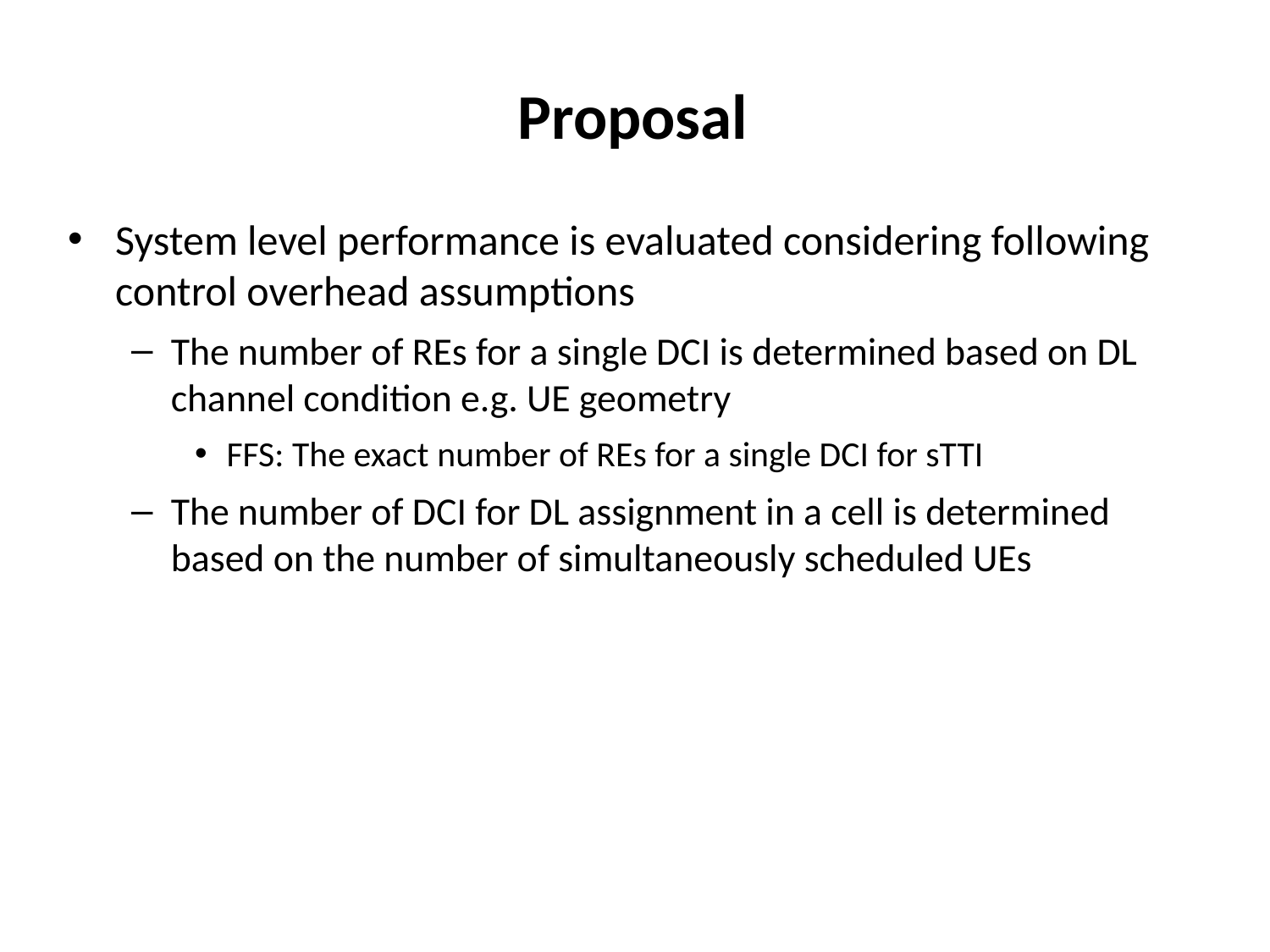

Proposal
System level performance is evaluated considering following control overhead assumptions
The number of REs for a single DCI is determined based on DL channel condition e.g. UE geometry
FFS: The exact number of REs for a single DCI for sTTI
The number of DCI for DL assignment in a cell is determined based on the number of simultaneously scheduled UEs